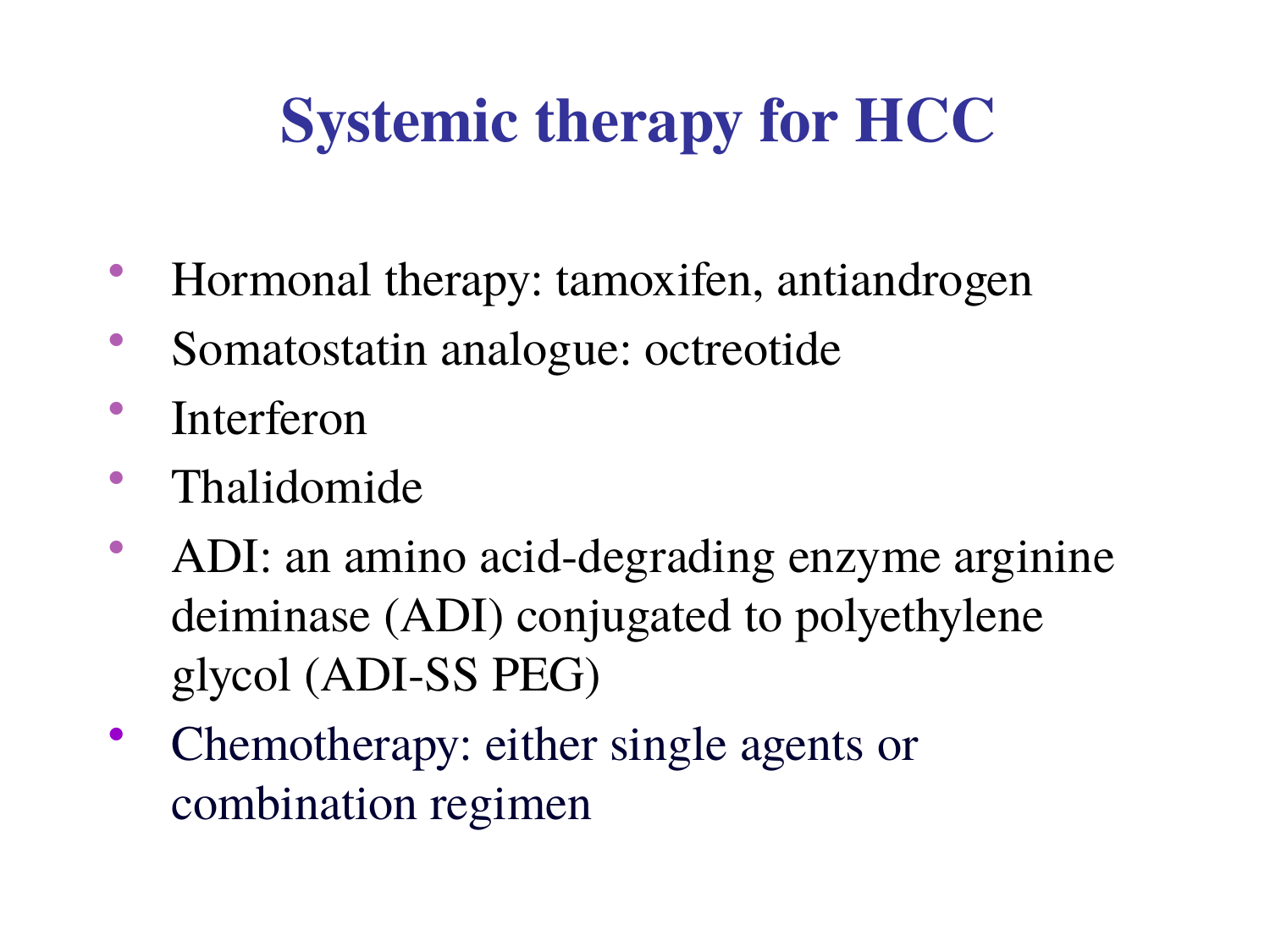

Systemic therapy for HCC

Hormonal therapy: tamoxifen, antiandrogen
Somatostatin analogue: octreotide
Interferon
Thalidomide
ADI: an amino acid-degrading enzyme arginine deiminase (ADI) conjugated to polyethylene glycol (ADI-SS PEG)
Chemotherapy: either single agents or combination regimen